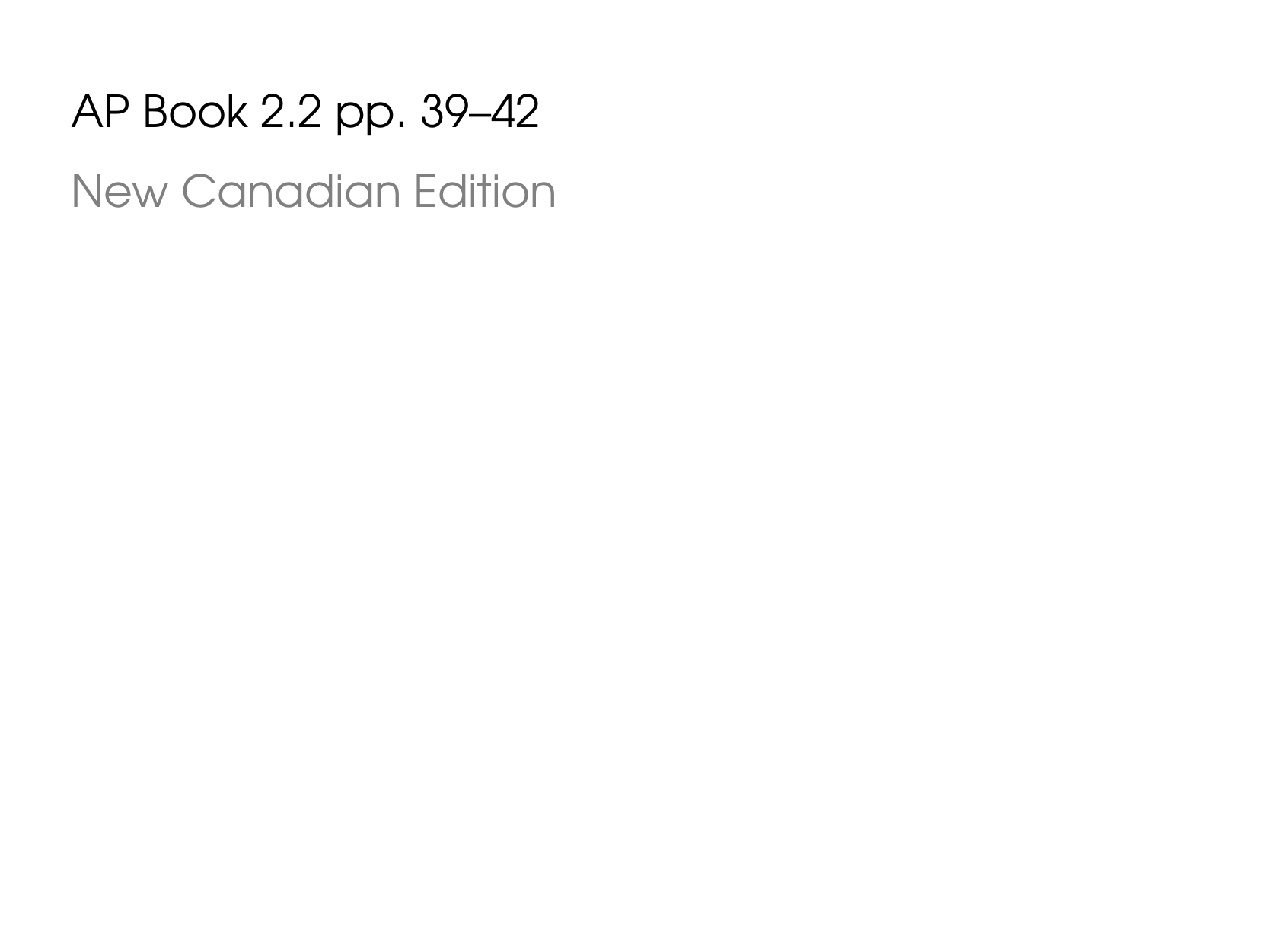

AP Book 2.2 pp. 39–42
New Canadian Edition